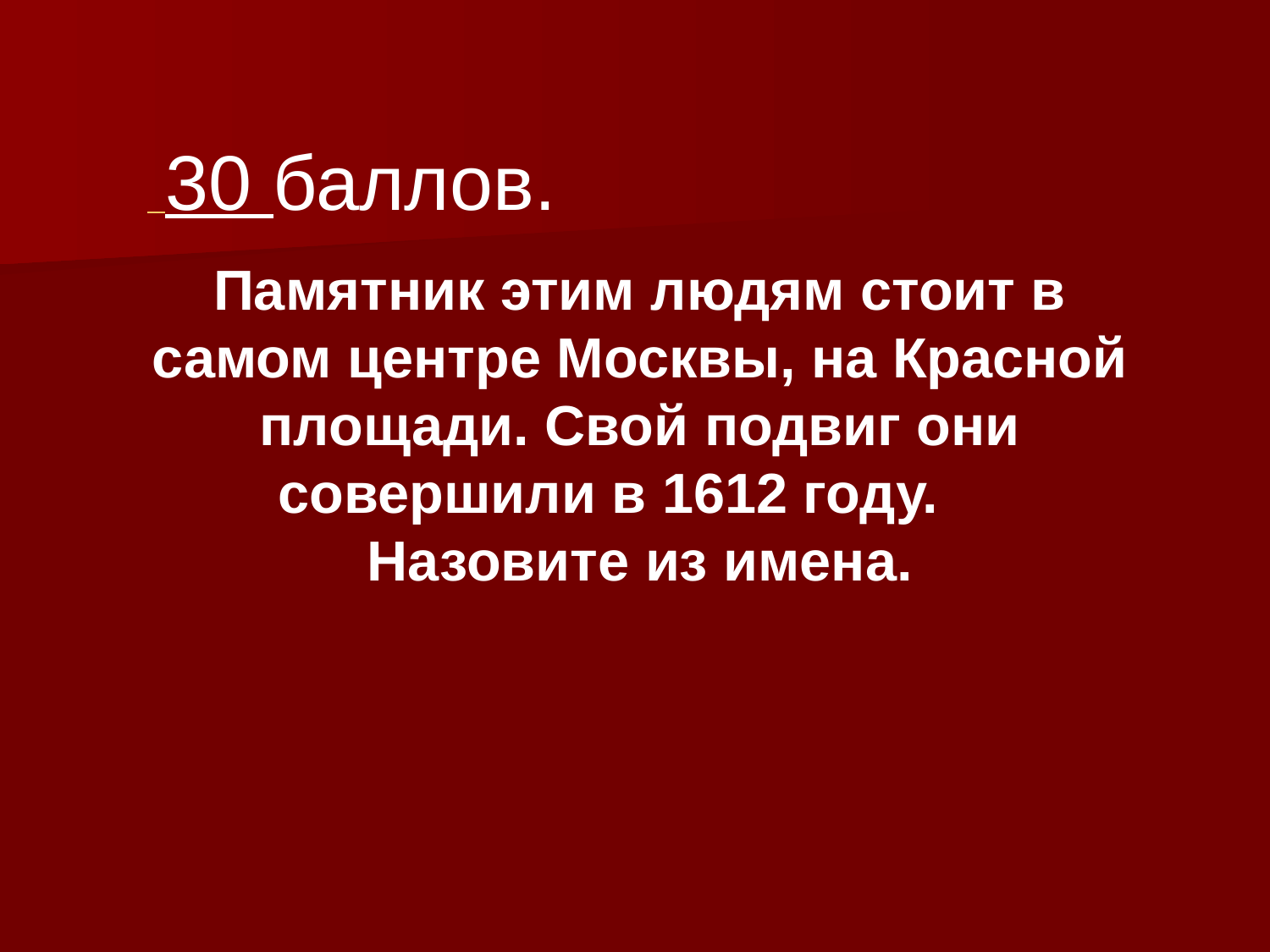

30 баллов.
Памятник этим людям стоит в самом центре Москвы, на Красной площади. Свой подвиг они совершили в 1612 году.     Назовите из имена.